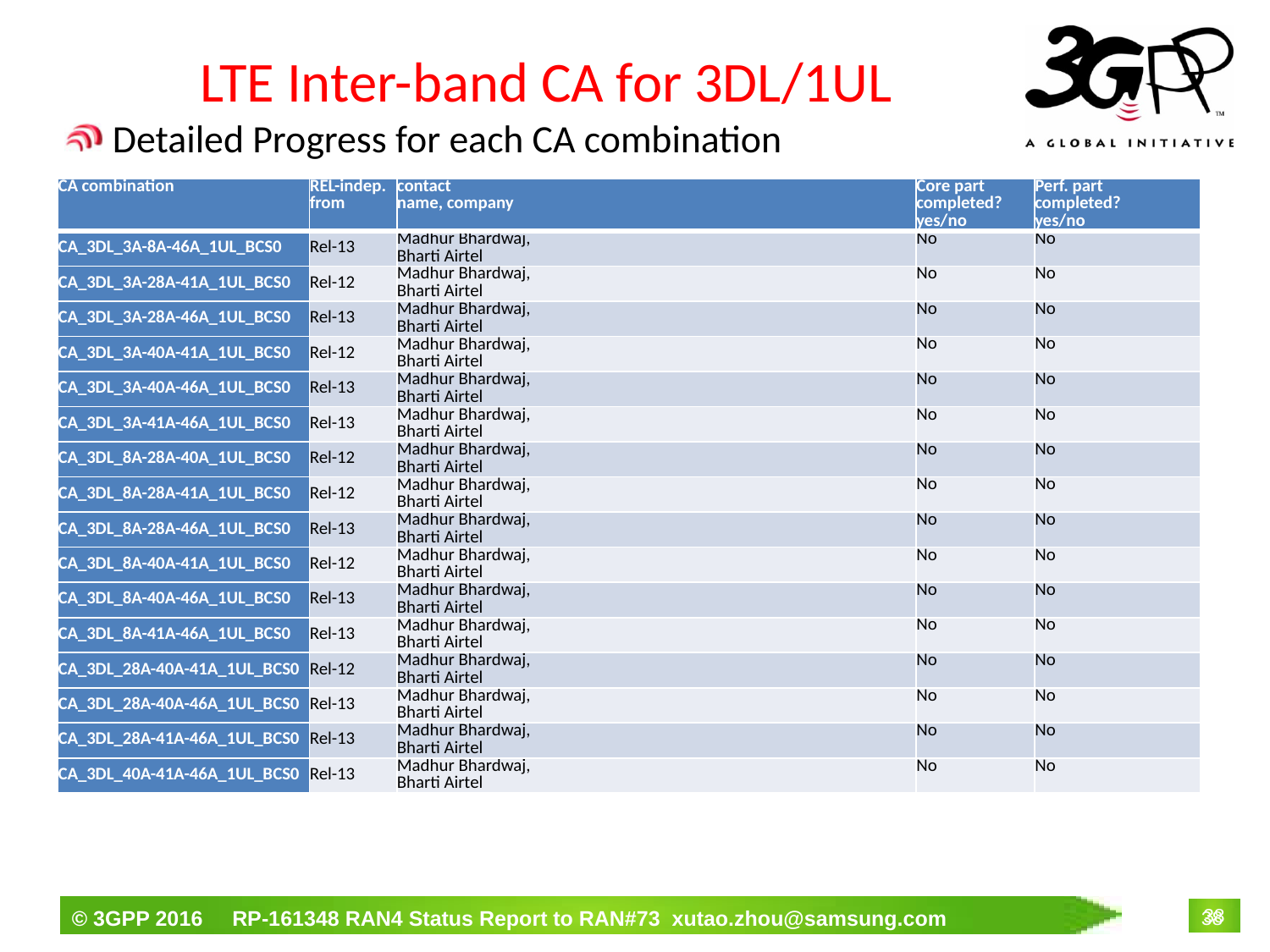

# LTE Inter-band CA for 3DL/1UL
Detailed Progress for each CA combination

| CA combination | REL-indep. from | contact name, company | Core part completed? yes/no | Perf. part completed? yes/no |
| --- | --- | --- | --- | --- |
| CA\_3DL\_3A-8A-46A\_1UL\_BCS0 | Rel-13 | Madhur Bhardwaj, Bharti Airtel | No | No |
| CA\_3DL\_3A-28A-41A\_1UL\_BCS0 | Rel-12 | Madhur Bhardwaj, Bharti Airtel | No | No |
| CA\_3DL\_3A-28A-46A\_1UL\_BCS0 | Rel-13 | Madhur Bhardwaj, Bharti Airtel | No | No |
| CA\_3DL\_3A-40A-41A\_1UL\_BCS0 | Rel-12 | Madhur Bhardwaj, Bharti Airtel | No | No |
| CA\_3DL\_3A-40A-46A\_1UL\_BCS0 | Rel-13 | Madhur Bhardwaj, Bharti Airtel | No | No |
| CA\_3DL\_3A-41A-46A\_1UL\_BCS0 | Rel-13 | Madhur Bhardwaj, Bharti Airtel | No | No |
| CA\_3DL\_8A-28A-40A\_1UL\_BCS0 | Rel-12 | Madhur Bhardwaj, Bharti Airtel | No | No |
| CA\_3DL\_8A-28A-41A\_1UL\_BCS0 | Rel-12 | Madhur Bhardwaj, Bharti Airtel | No | No |
| CA\_3DL\_8A-28A-46A\_1UL\_BCS0 | Rel-13 | Madhur Bhardwaj, Bharti Airtel | No | No |
| CA\_3DL\_8A-40A-41A\_1UL\_BCS0 | Rel-12 | Madhur Bhardwaj, Bharti Airtel | No | No |
| CA\_3DL\_8A-40A-46A\_1UL\_BCS0 | Rel-13 | Madhur Bhardwaj, Bharti Airtel | No | No |
| CA\_3DL\_8A-41A-46A\_1UL\_BCS0 | Rel-13 | Madhur Bhardwaj, Bharti Airtel | No | No |
| CA\_3DL\_28A-40A-41A\_1UL\_BCS0 | Rel-12 | Madhur Bhardwaj, Bharti Airtel | No | No |
| CA\_3DL\_28A-40A-46A\_1UL\_BCS0 | Rel-13 | Madhur Bhardwaj, Bharti Airtel | No | No |
| CA\_3DL\_28A-41A-46A\_1UL\_BCS0 | Rel-13 | Madhur Bhardwaj, Bharti Airtel | No | No |
| CA\_3DL\_40A-41A-46A\_1UL\_BCS0 | Rel-13 | Madhur Bhardwaj, Bharti Airtel | No | No |
38